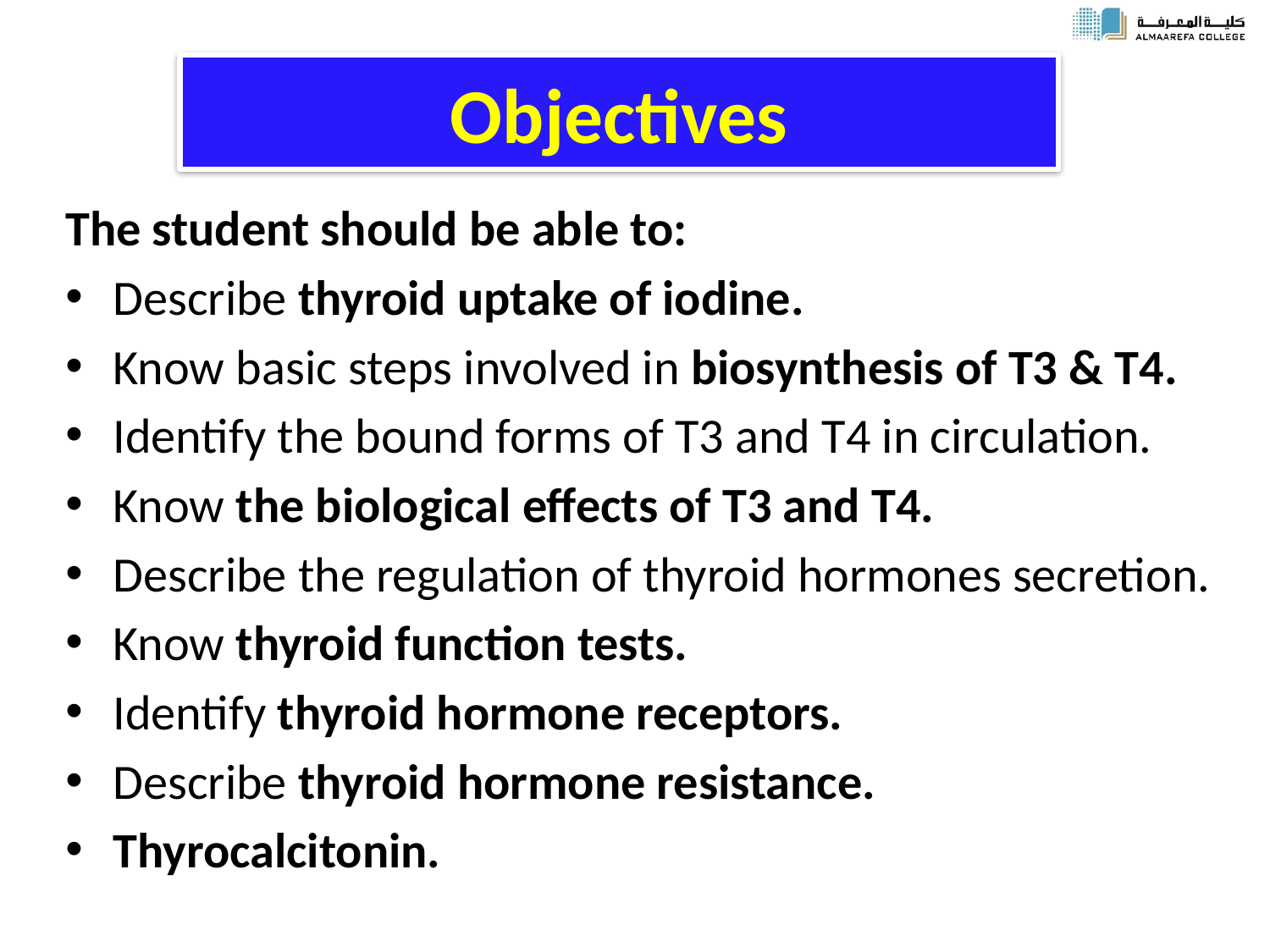

# Objectives
The student should be able to:
Describe thyroid uptake of iodine.
Know basic steps involved in biosynthesis of T3 & T4.
Identify the bound forms of T3 and T4 in circulation.
Know the biological effects of T3 and T4.
Describe the regulation of thyroid hormones secretion.
Know thyroid function tests.
Identify thyroid hormone receptors.
Describe thyroid hormone resistance.
Thyrocalcitonin.